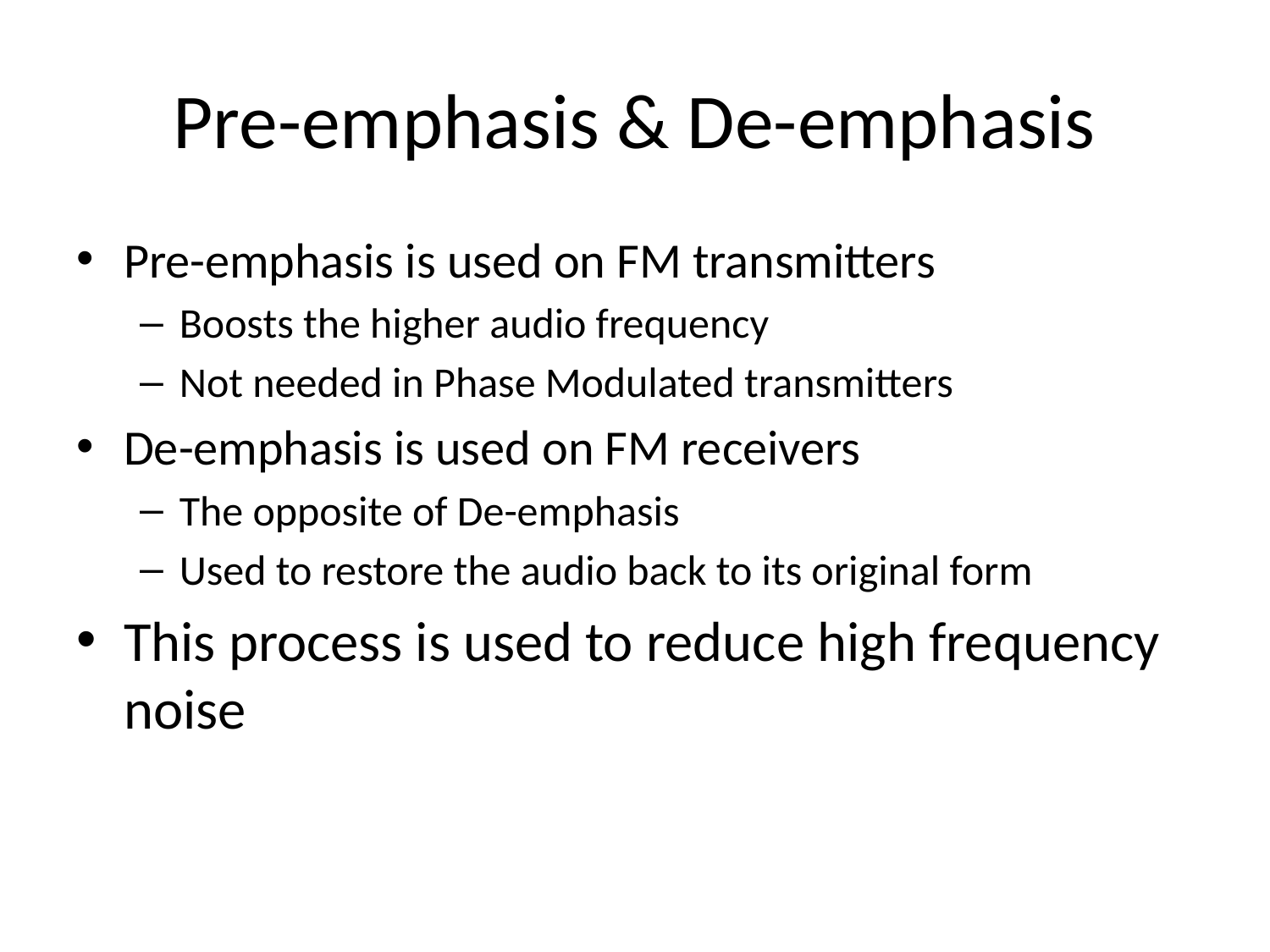

# Pre-emphasis & De-emphasis
Pre-emphasis is used on FM transmitters
Boosts the higher audio frequency
Not needed in Phase Modulated transmitters
De-emphasis is used on FM receivers
The opposite of De-emphasis
Used to restore the audio back to its original form
This process is used to reduce high frequency noise